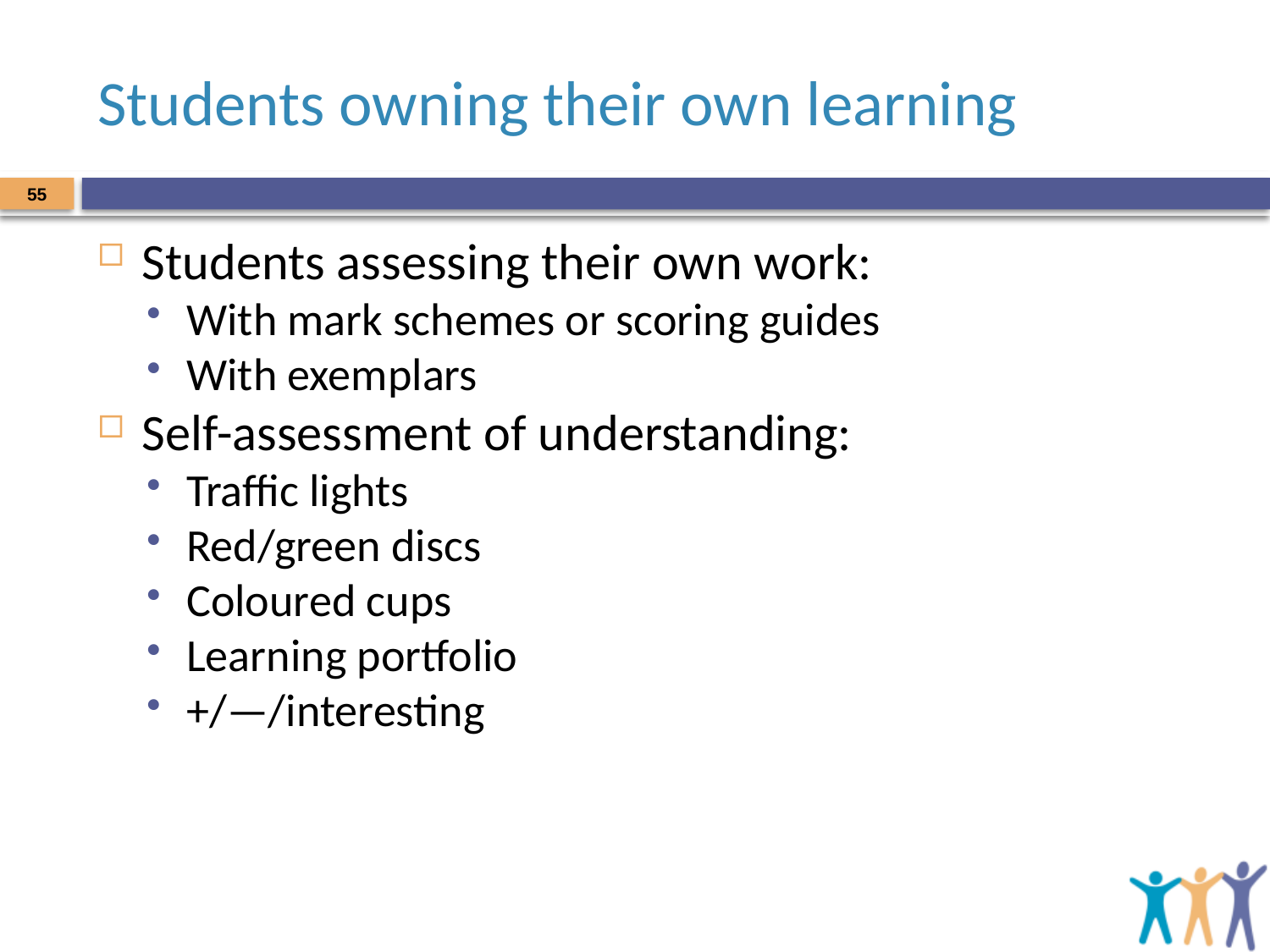

# Students owning their own learning
55
Students assessing their own work:
With mark schemes or scoring guides
With exemplars
Self-assessment of understanding:
Traffic lights
Red/green discs
Coloured cups
Learning portfolio
+/—/interesting